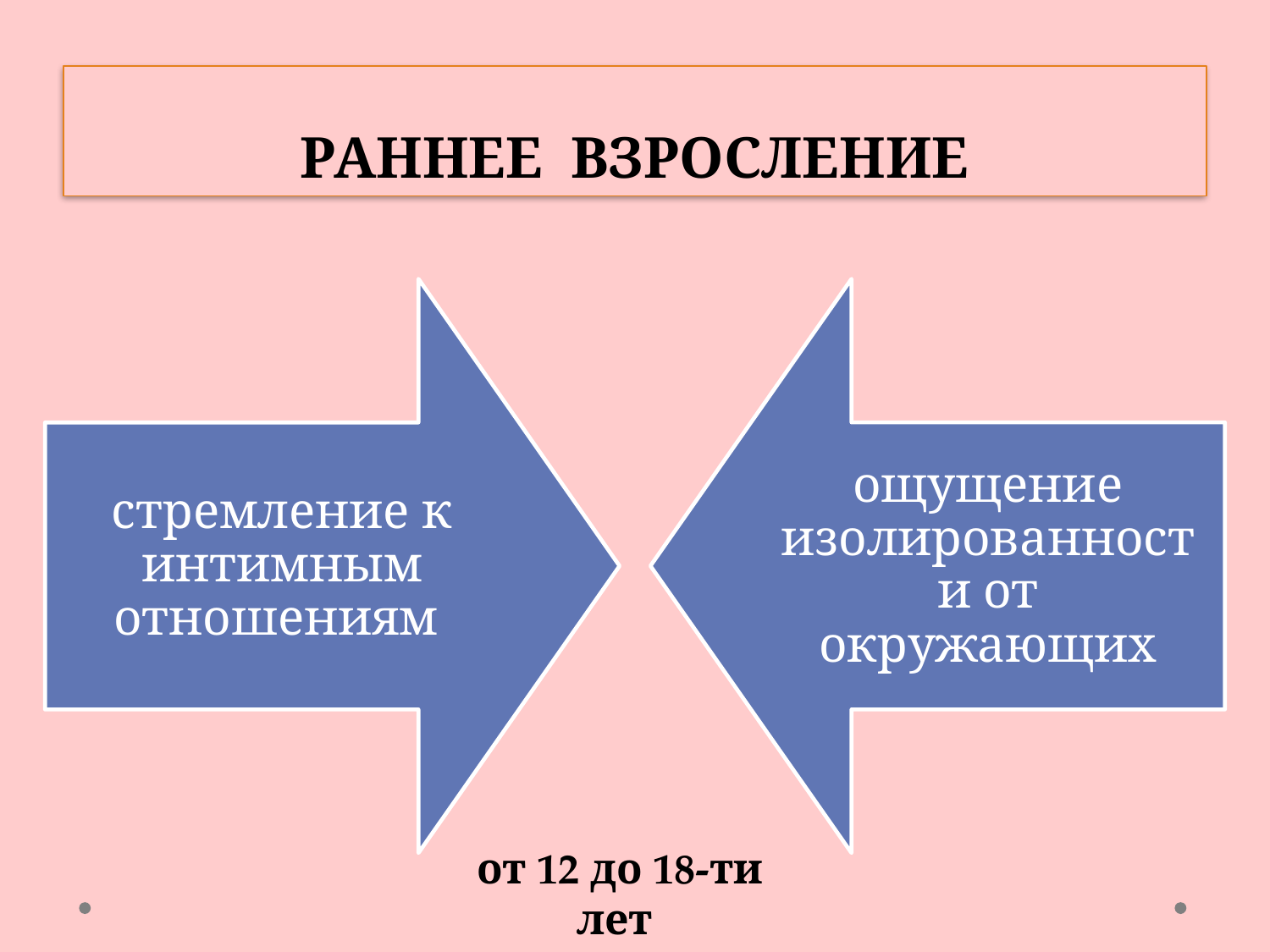

# РАННЕЕ  ВЗРОСЛЕНИЕ
стремление к интимным отношениям
ощущение изолированности от окружающих
от 12 до 18-ти лет